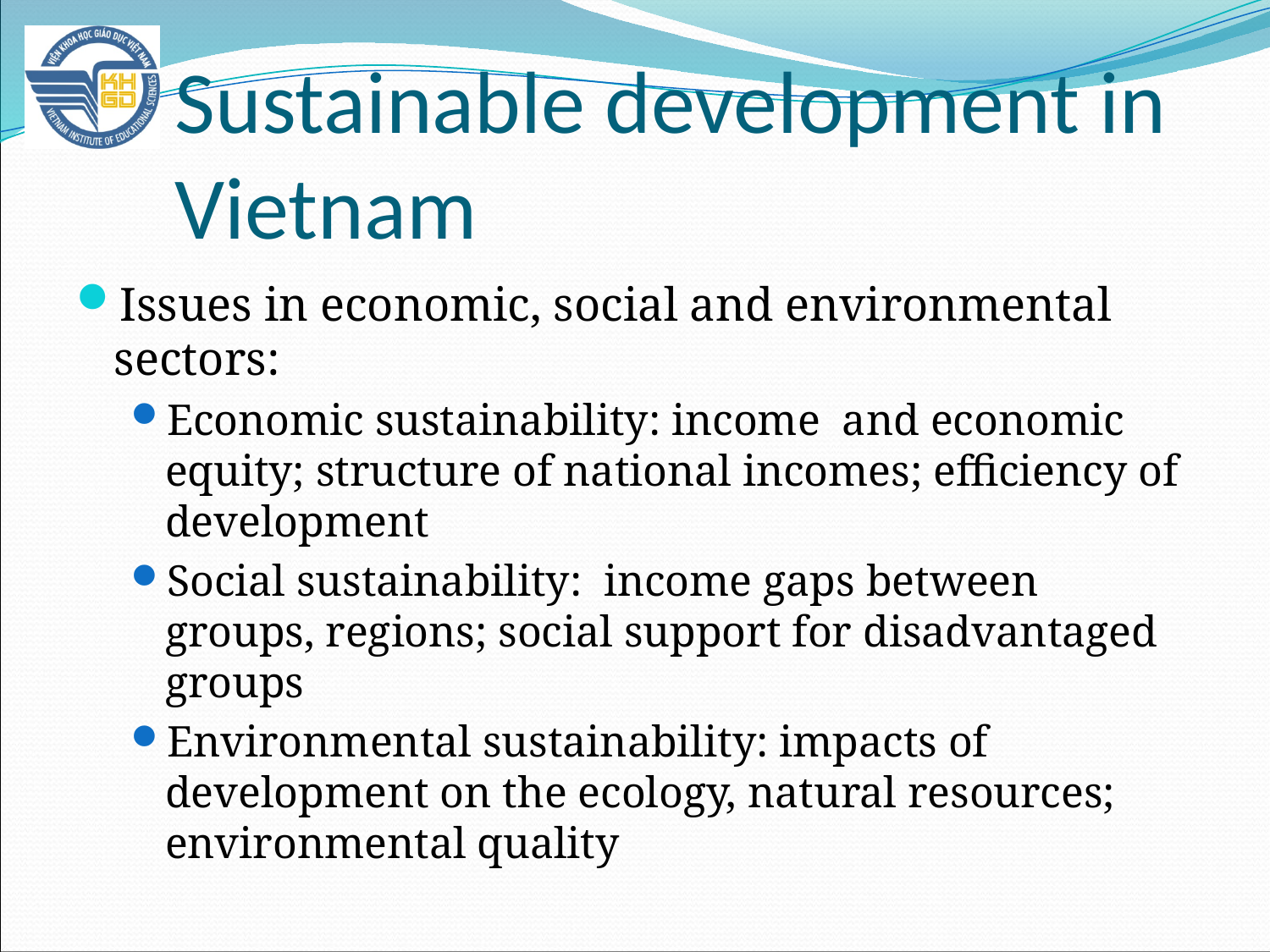

# Sustainable development in Vietnam
Issues in economic, social and environmental sectors:
Economic sustainability: income  and economic equity; structure of national incomes; efficiency of development
Social sustainability:  income gaps between groups, regions; social support for disadvantaged groups
Environmental sustainability: impacts of development on the ecology, natural resources; environmental quality